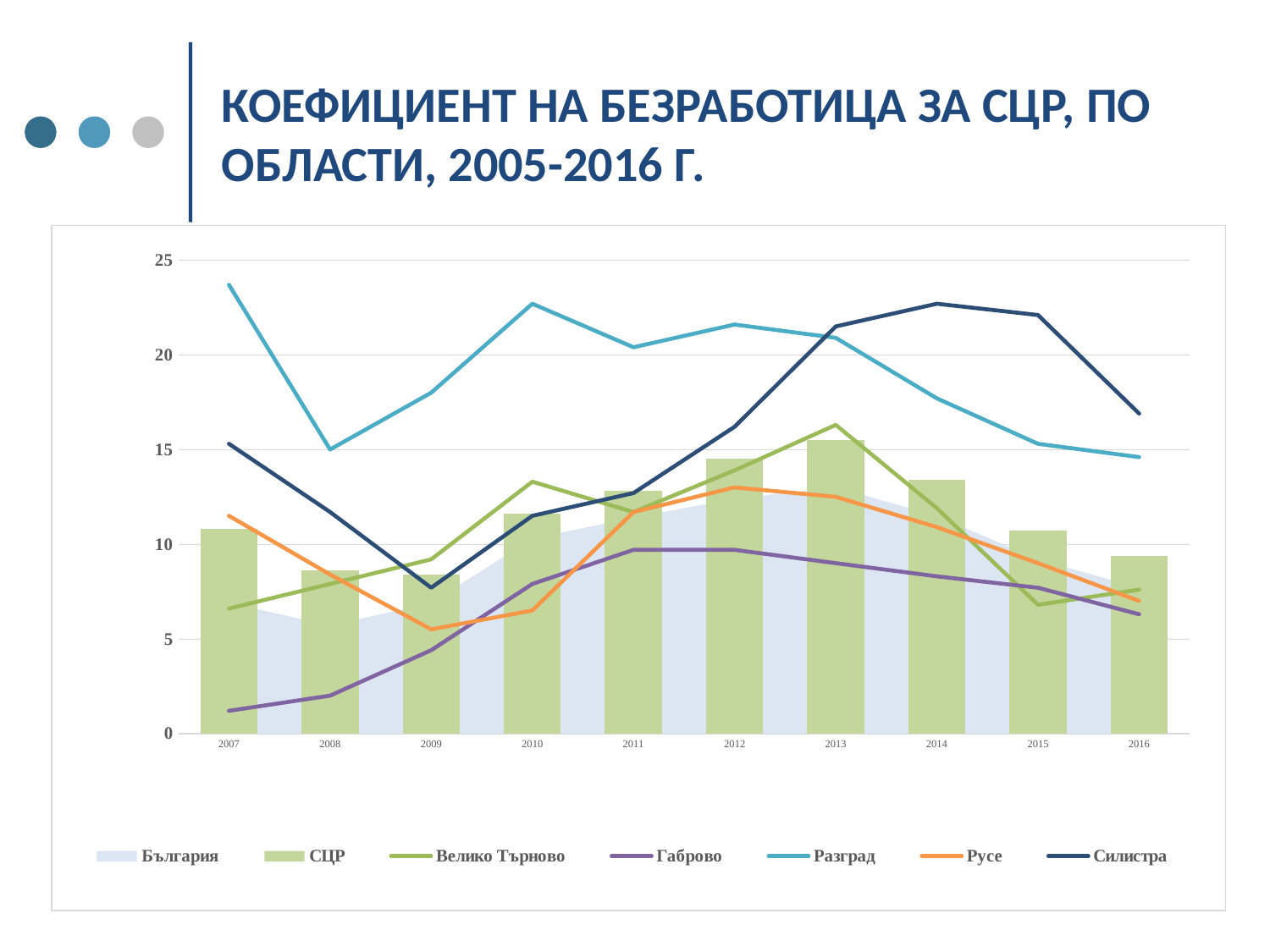

# КОЕФИЦИЕНТ НА БЕЗРАБОТИЦА ЗА СЦР, ПО ОБЛАСТИ, 2005-2016 Г.

### Chart

| Category | България | СЦР | Велико Търново | Габрово | Разград | Русе | Силистра |
|---|---|---|---|---|---|---|---|
| 2007 | 6.9 | 10.8 | 6.6 | 1.2 | 23.7 | 11.5 | 15.3 |
| 2008 | 5.7 | 8.6 | 7.9 | 2.0 | 15.0 | 8.4 | 11.7 |
| 2009 | 6.9 | 8.4 | 9.2 | 4.4 | 18.0 | 5.5 | 7.7 |
| 2010 | 10.3 | 11.6 | 13.3 | 7.9 | 22.7 | 6.5 | 11.5 |
| 2011 | 11.4 | 12.8 | 11.7 | 9.7 | 20.4 | 11.7 | 12.7 |
| 2012 | 12.4 | 14.5 | 13.9 | 9.7 | 21.6 | 13.0 | 16.2 |
| 2013 | 13.0 | 15.5 | 16.3 | 9.0 | 20.9 | 12.5 | 21.5 |
| 2014 | 11.5 | 13.4 | 11.9 | 8.3 | 17.7 | 10.9 | 22.7 |
| 2015 | 9.2 | 10.7 | 6.8 | 7.7 | 15.3 | 9.0 | 22.1 |
| 2016 | 7.7 | 9.4 | 7.6 | 6.3 | 14.6 | 7.0 | 16.9 |